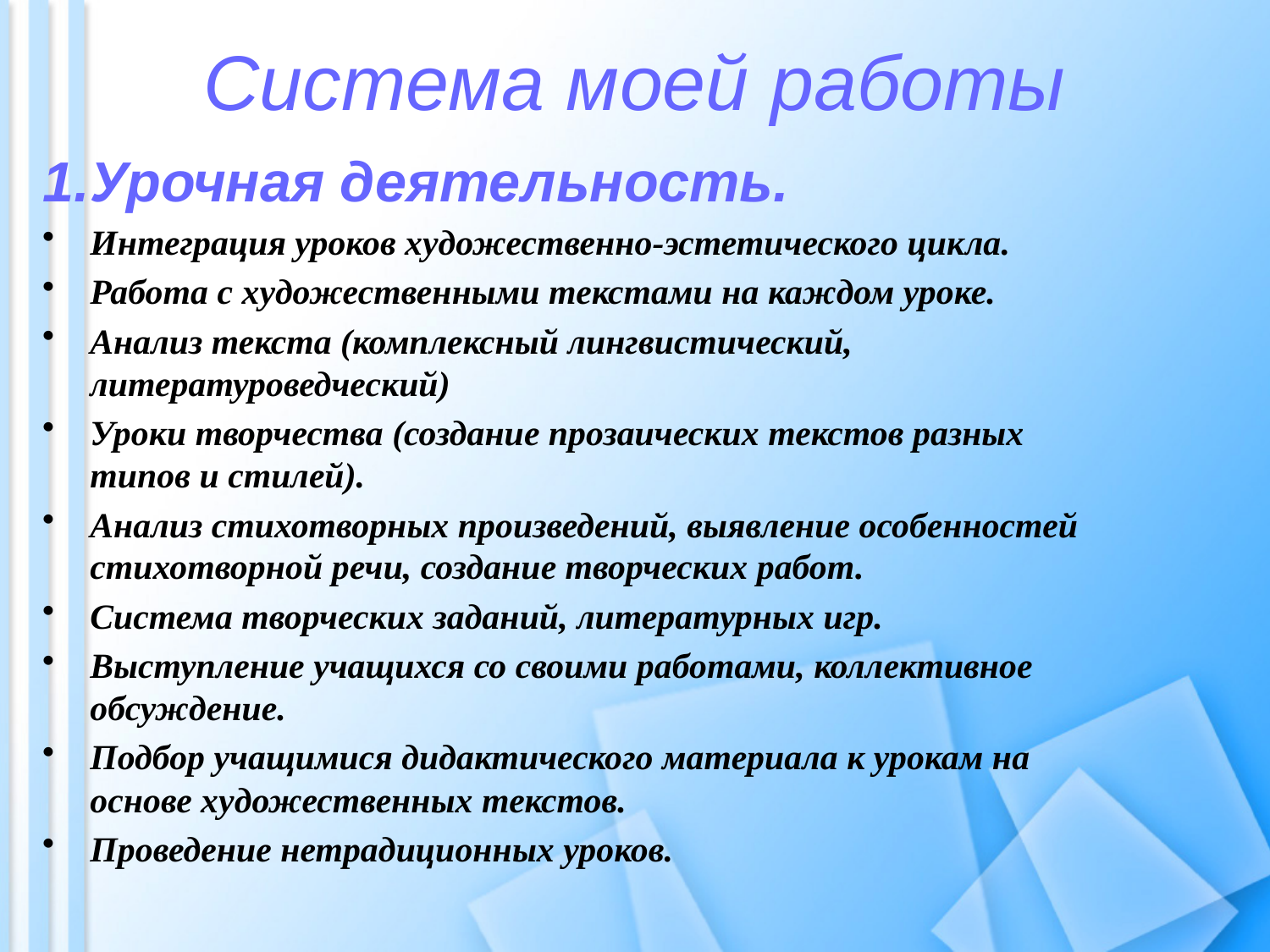

# Cистема моей работы
Урочная деятельность.
Интеграция уроков художественно-эстетического цикла.
Работа с художественными текстами на каждом уроке.
Анализ текста (комплексный лингвистический, литературоведческий)
Уроки творчества (создание прозаических текстов разных типов и стилей).
Анализ стихотворных произведений, выявление особенностей стихотворной речи, создание творческих работ.
Система творческих заданий, литературных игр.
Выступление учащихся со своими работами, коллективное обсуждение.
Подбор учащимися дидактического материала к урокам на основе художественных текстов.
Проведение нетрадиционных уроков.